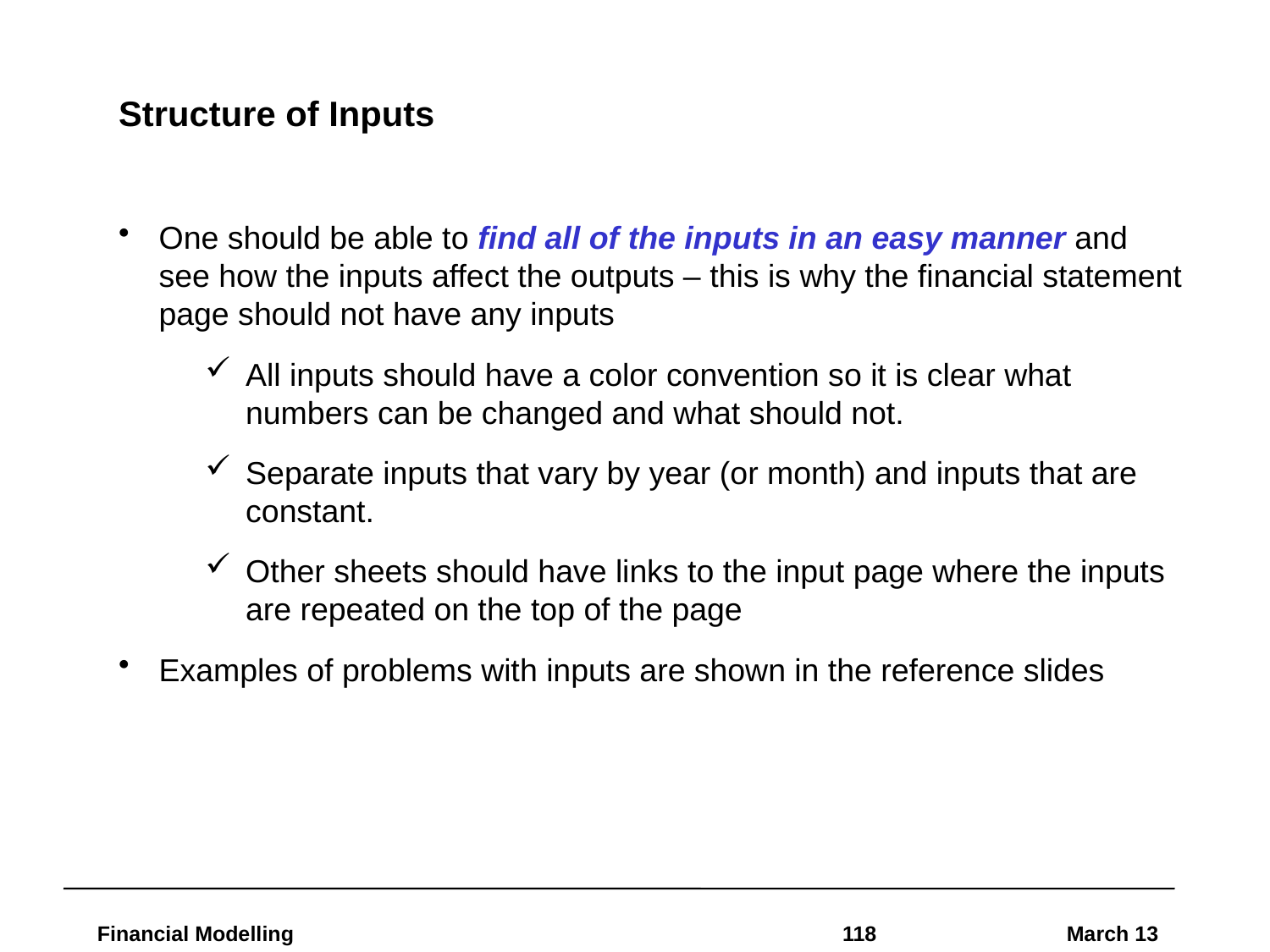

# Structure of Inputs
One should be able to find all of the inputs in an easy manner and see how the inputs affect the outputs – this is why the financial statement page should not have any inputs
All inputs should have a color convention so it is clear what numbers can be changed and what should not.
Separate inputs that vary by year (or month) and inputs that are constant.
Other sheets should have links to the input page where the inputs are repeated on the top of the page
Examples of problems with inputs are shown in the reference slides